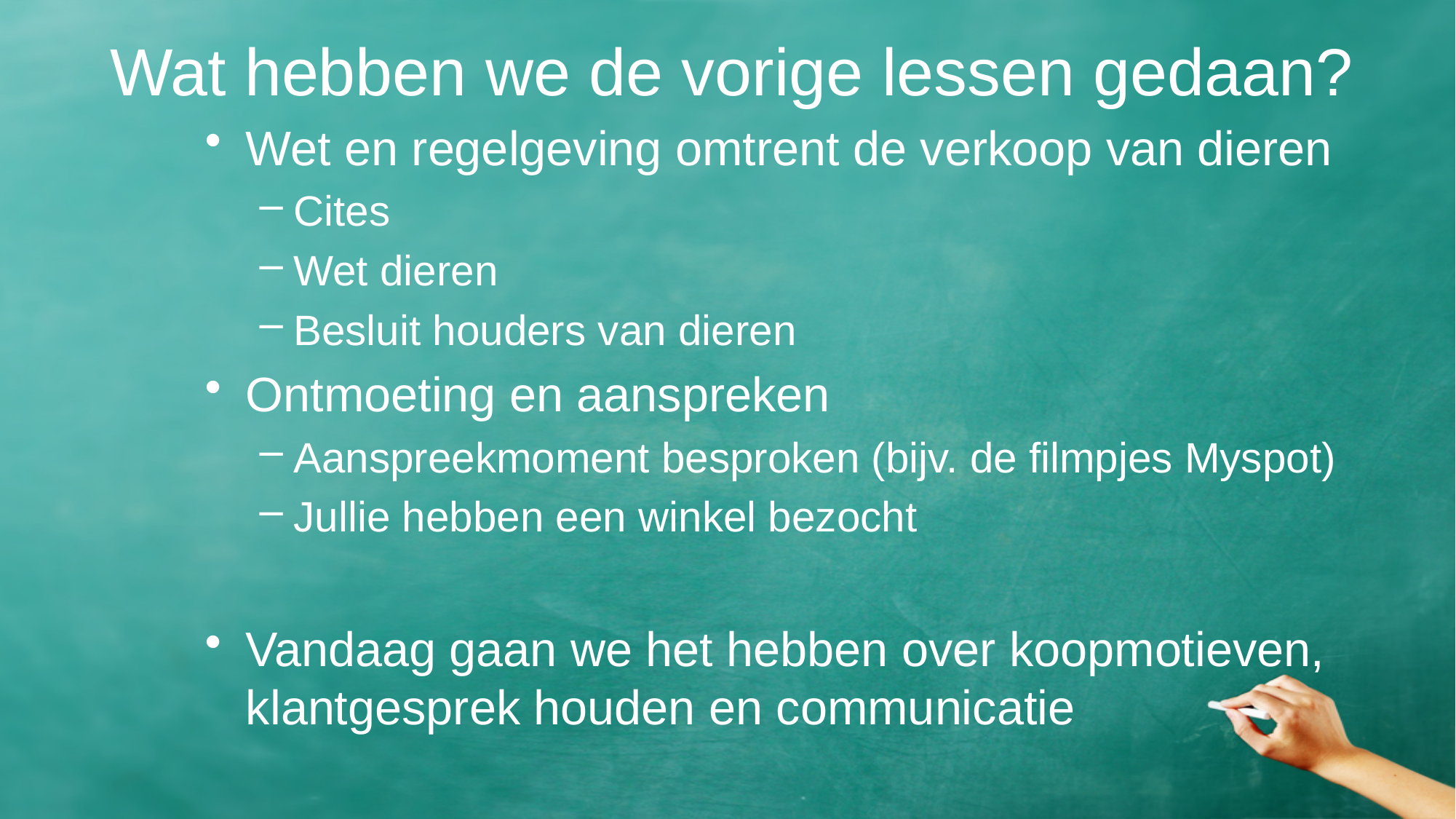

# Wat hebben we de vorige lessen gedaan?
Wet en regelgeving omtrent de verkoop van dieren
Cites
Wet dieren
Besluit houders van dieren
Ontmoeting en aanspreken
Aanspreekmoment besproken (bijv. de filmpjes Myspot)
Jullie hebben een winkel bezocht

Vandaag gaan we het hebben over koopmotieven, klantgesprek houden en communicatie